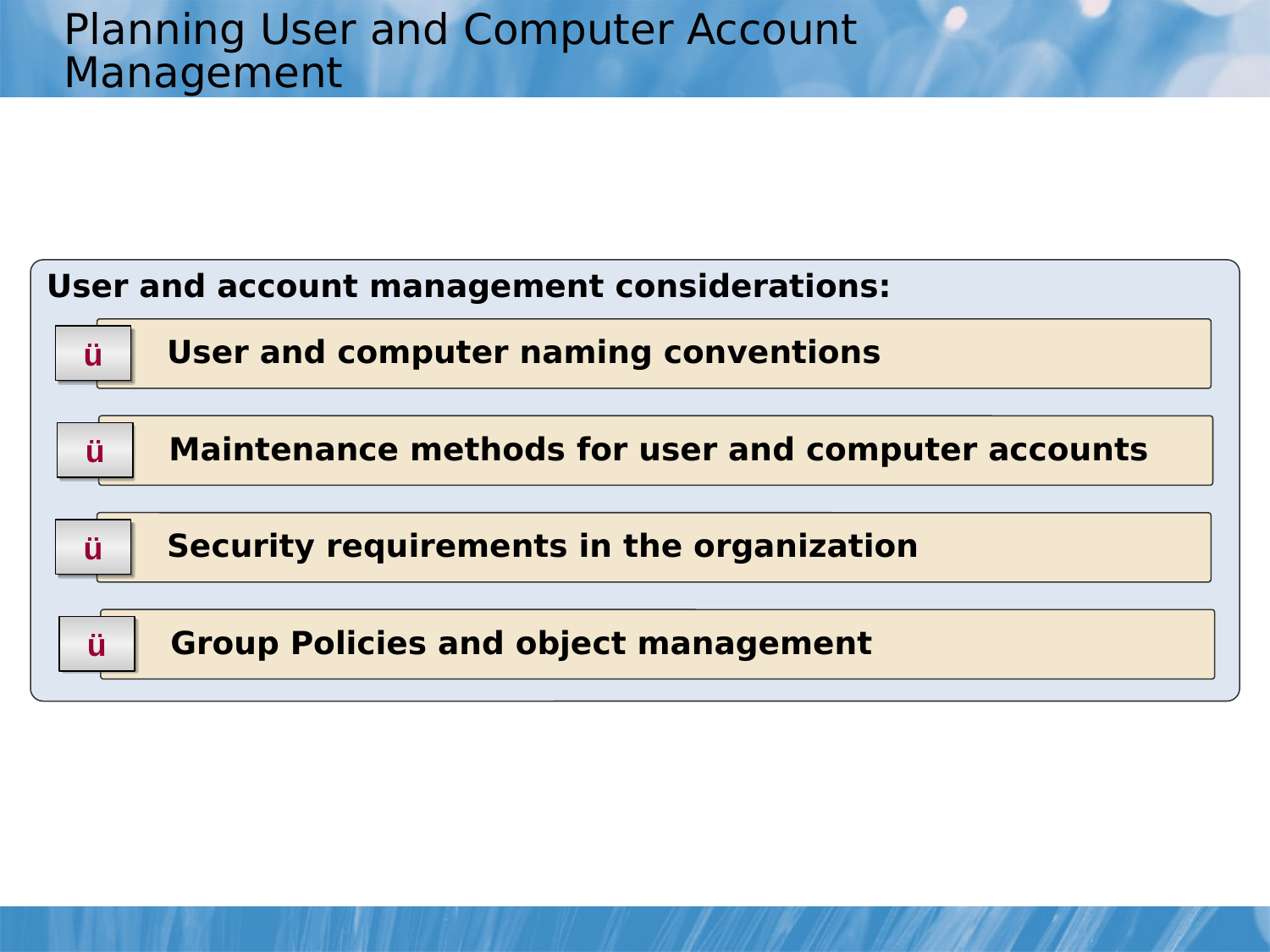

# Planning User and Computer Account Management
User and account management considerations:
	   User and computer naming conventions
ü
	   Maintenance methods for user and computer accounts
ü
	   Security requirements in the organization
ü
	   Group Policies and object management
ü